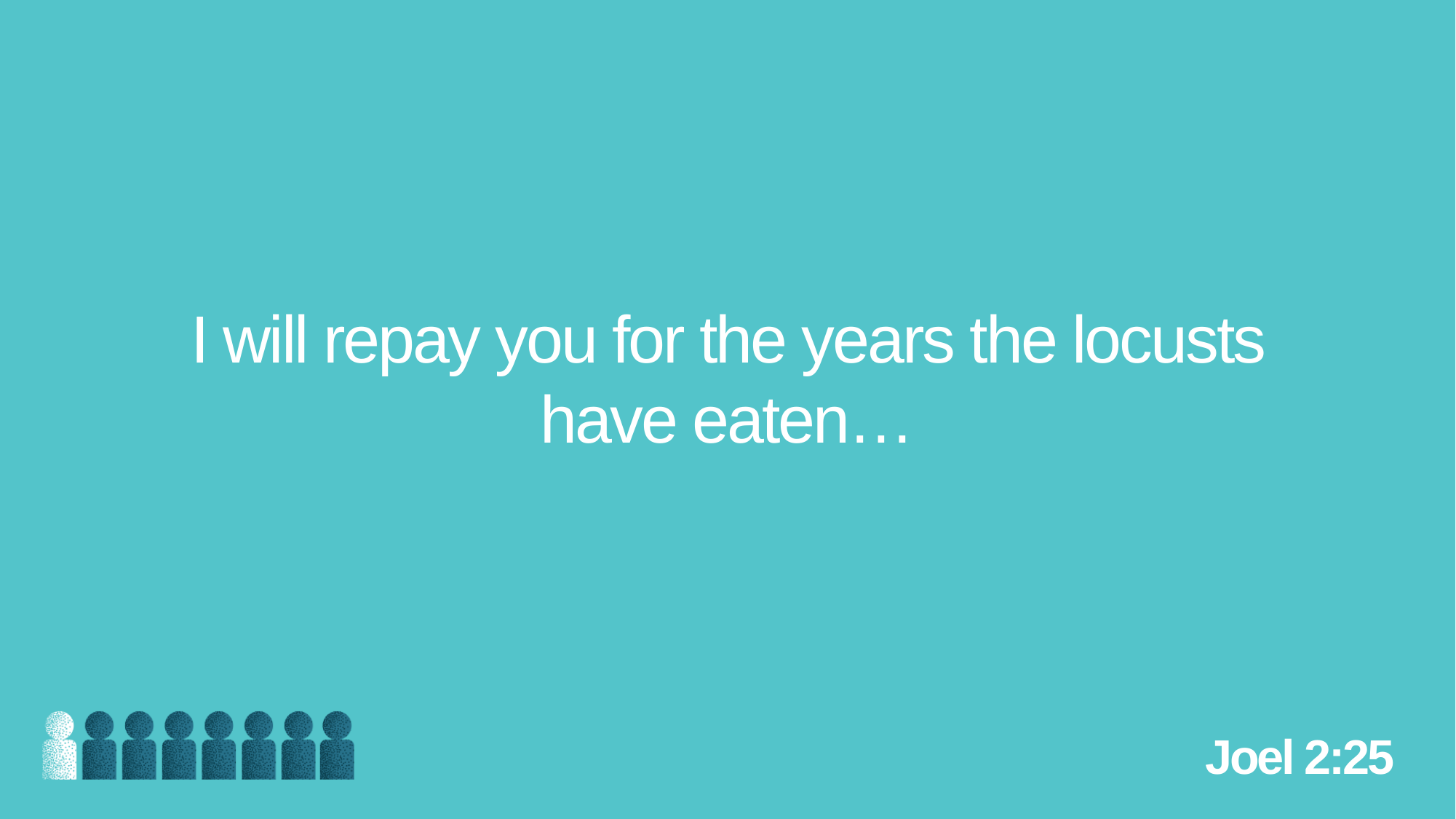

I will repay you for the years the locusts have eaten…
Joel 2:25